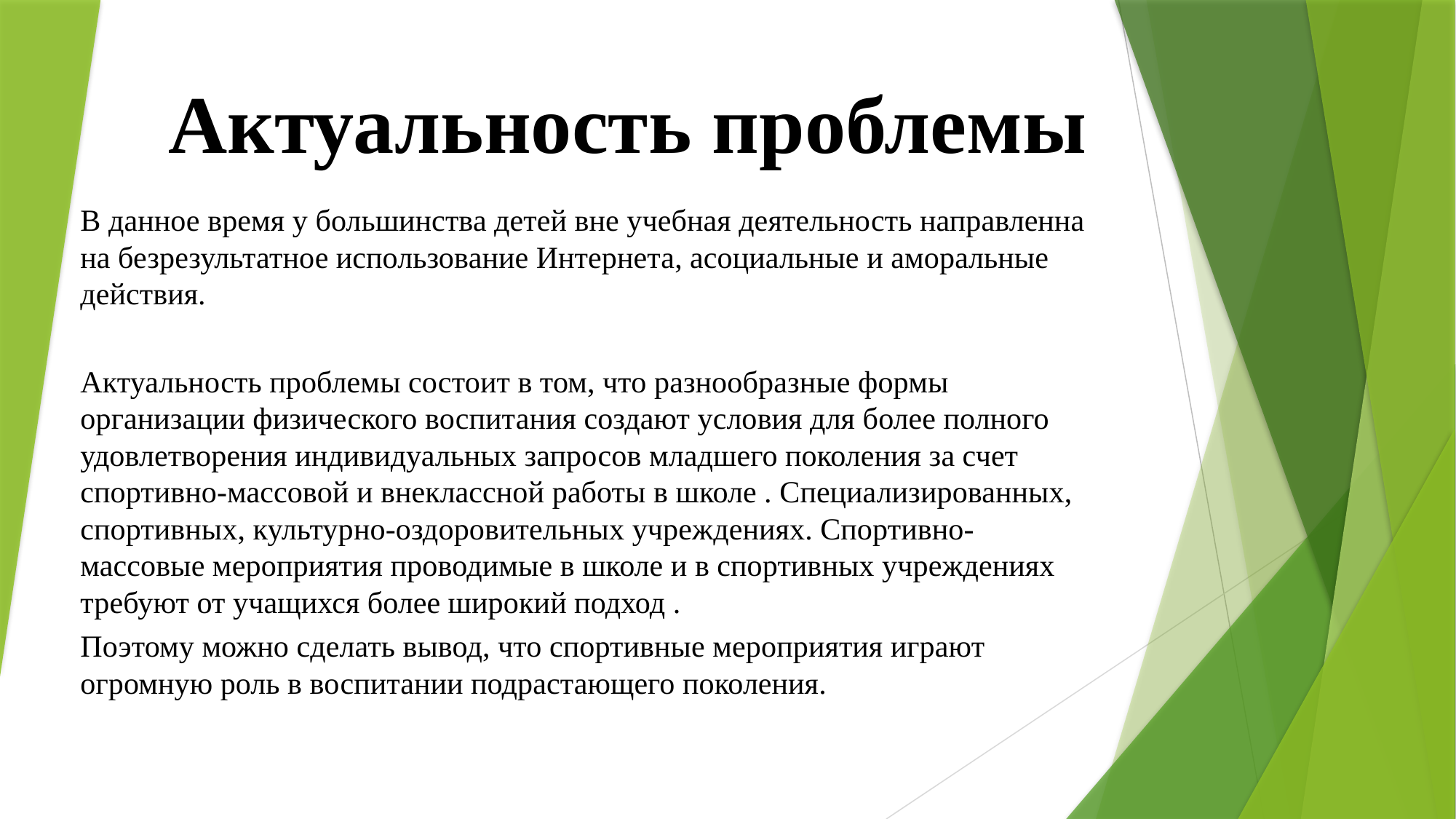

# Актуальность проблемы
В данное время у большинства детей вне учебная деятельность направленна на безрезультатное использование Интернета, асоциальные и аморальные действия.

Актуальность проблемы состоит в том, что разнообразные формы организации физического воспитания создают условия для более полного удовлетворения индивидуальных запросов младшего поколения за счет спортивно-массовой и внеклассной работы в школе . Специализированных, спортивных, культурно-оздоровительных учреждениях. Спортивно-массовые мероприятия проводимые в школе и в спортивных учреждениях требуют от учащихся более широкий подход .
Поэтому можно сделать вывод, что спортивные мероприятия играют огромную роль в воспитании подрастающего поколения.